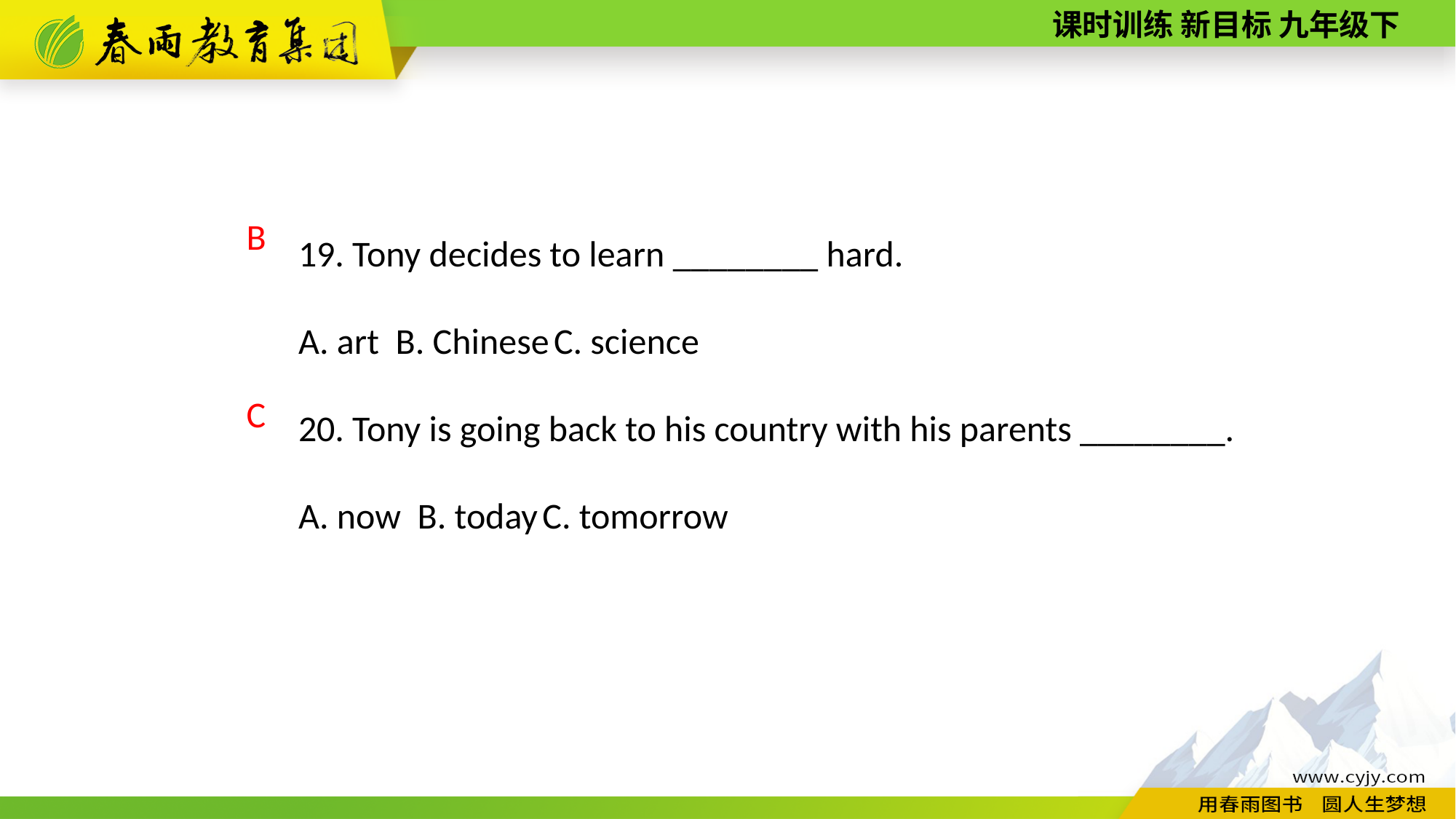

19. Tony decides to learn ________ hard.
A. art  B. Chinese C. science
20. Tony is going back to his country with his parents ________.
A. now  B. today C. tomorrow
B
C